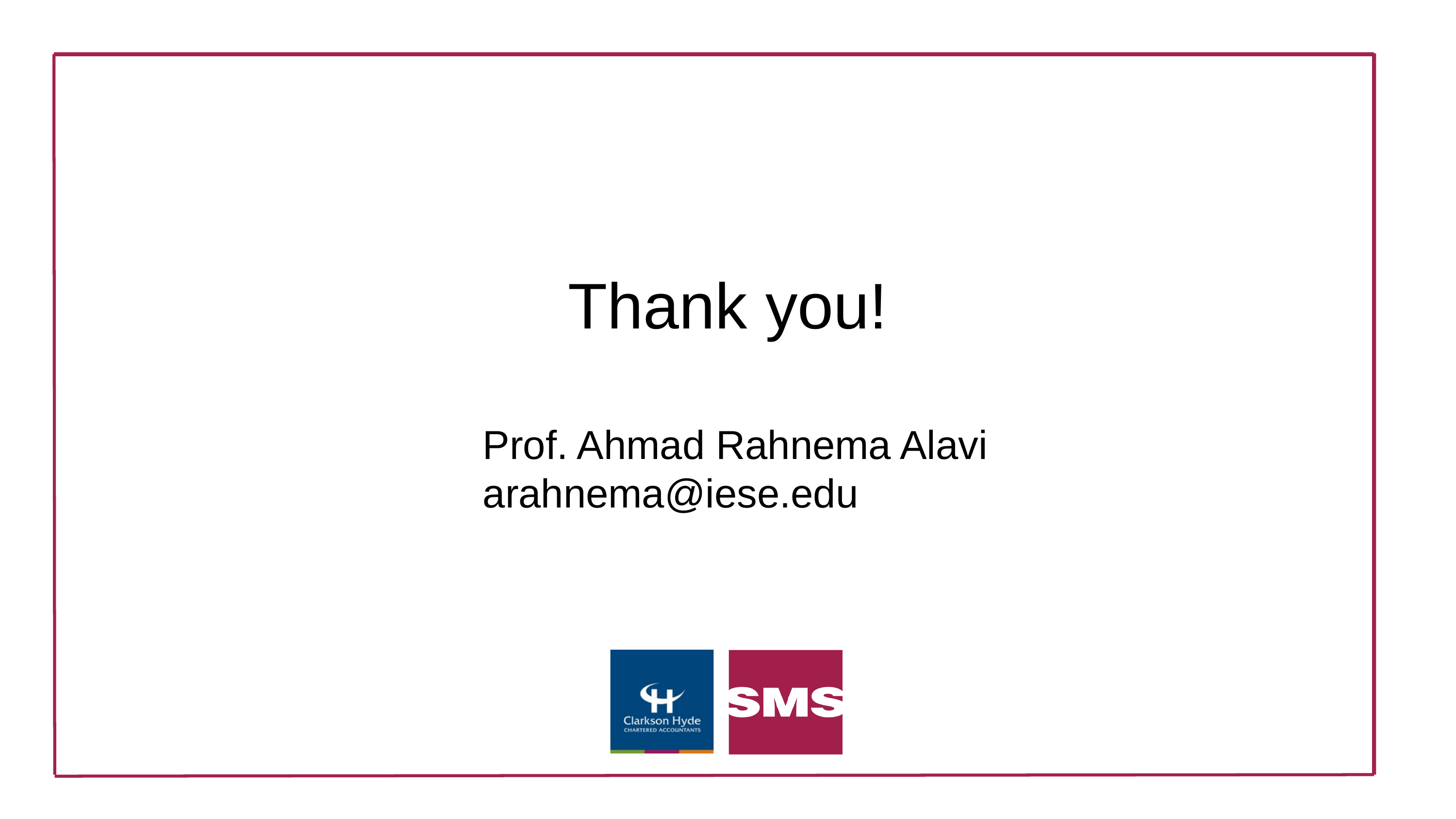

Thank you!
Prof. Ahmad Rahnema Alavi
arahnema@iese.edu